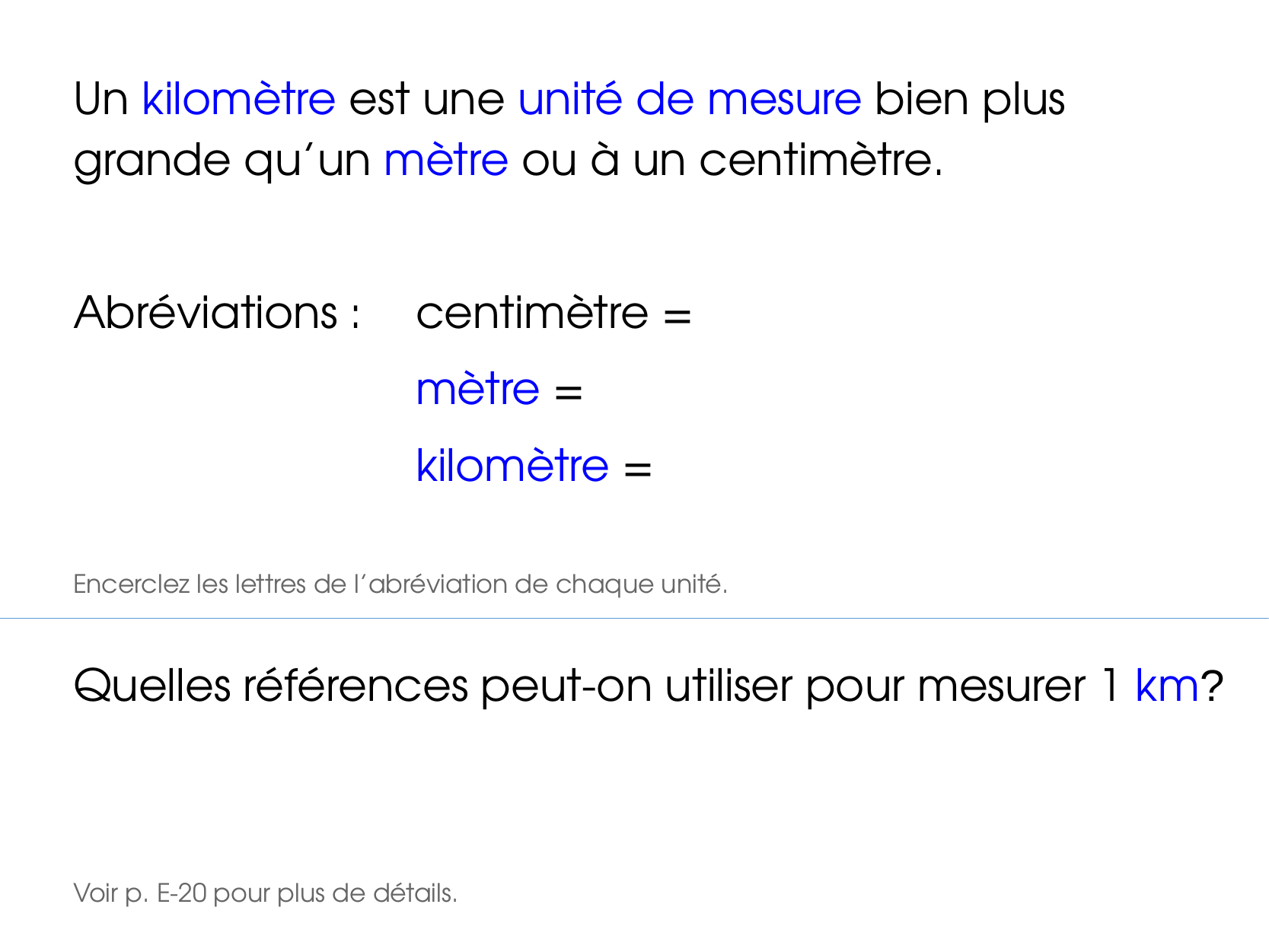

Un kilomètre est une unité de mesure bien plus grande qu’un mètre ou à un centimètre.

Abréviations :	centimètre =
			mètre =
			kilomètre =
Encerclez les lettres de l’abréviation de chaque unité.
Quelles références peut-on utiliser pour mesurer 1 km?
Voir p. E-20 pour plus de détails.